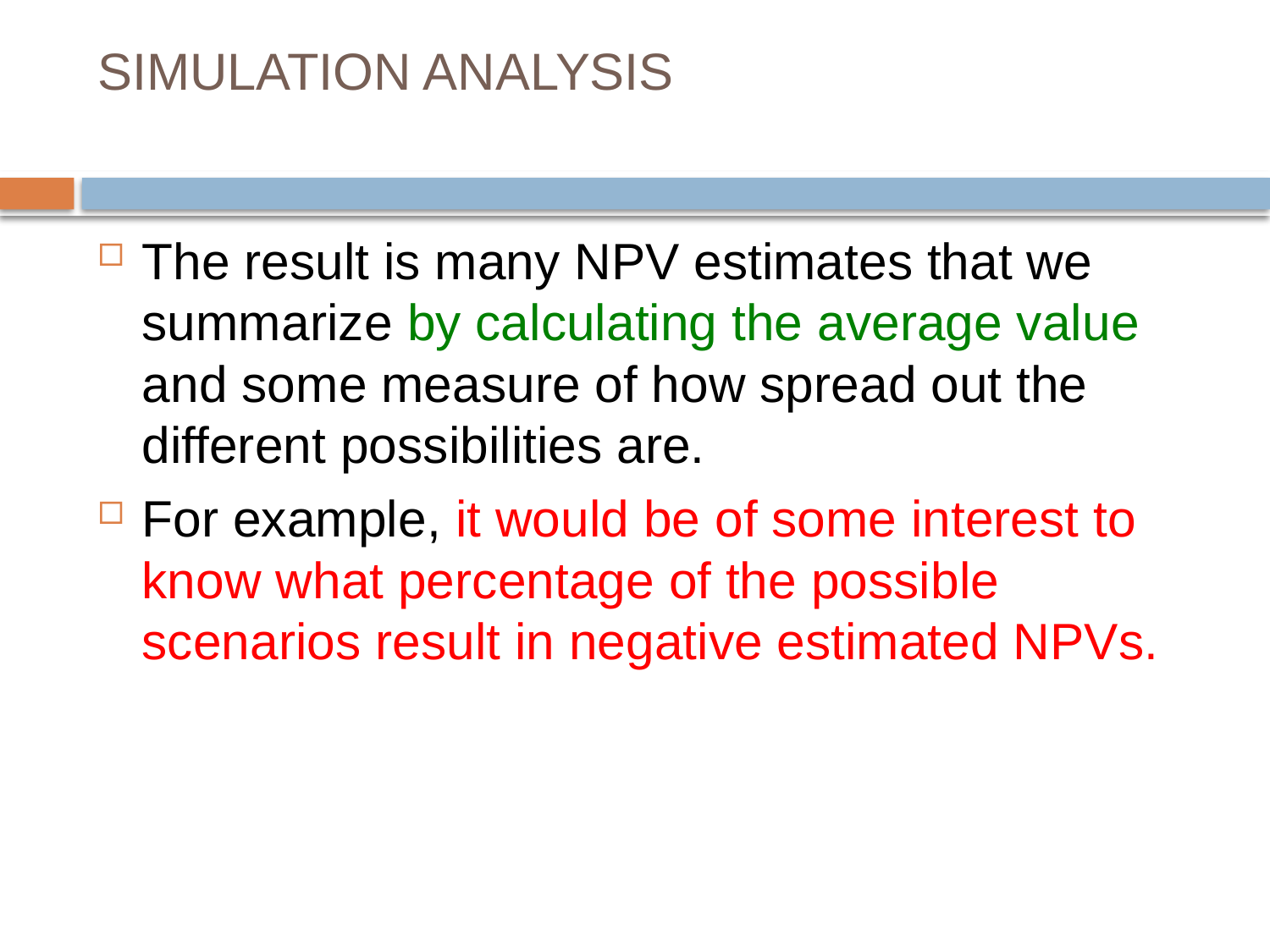

# SIMULATION ANALYSIS
The result is many NPV estimates that we summarize by calculating the average value and some measure of how spread out the different possibilities are.
For example, it would be of some interest to know what percentage of the possible scenarios result in negative estimated NPVs.